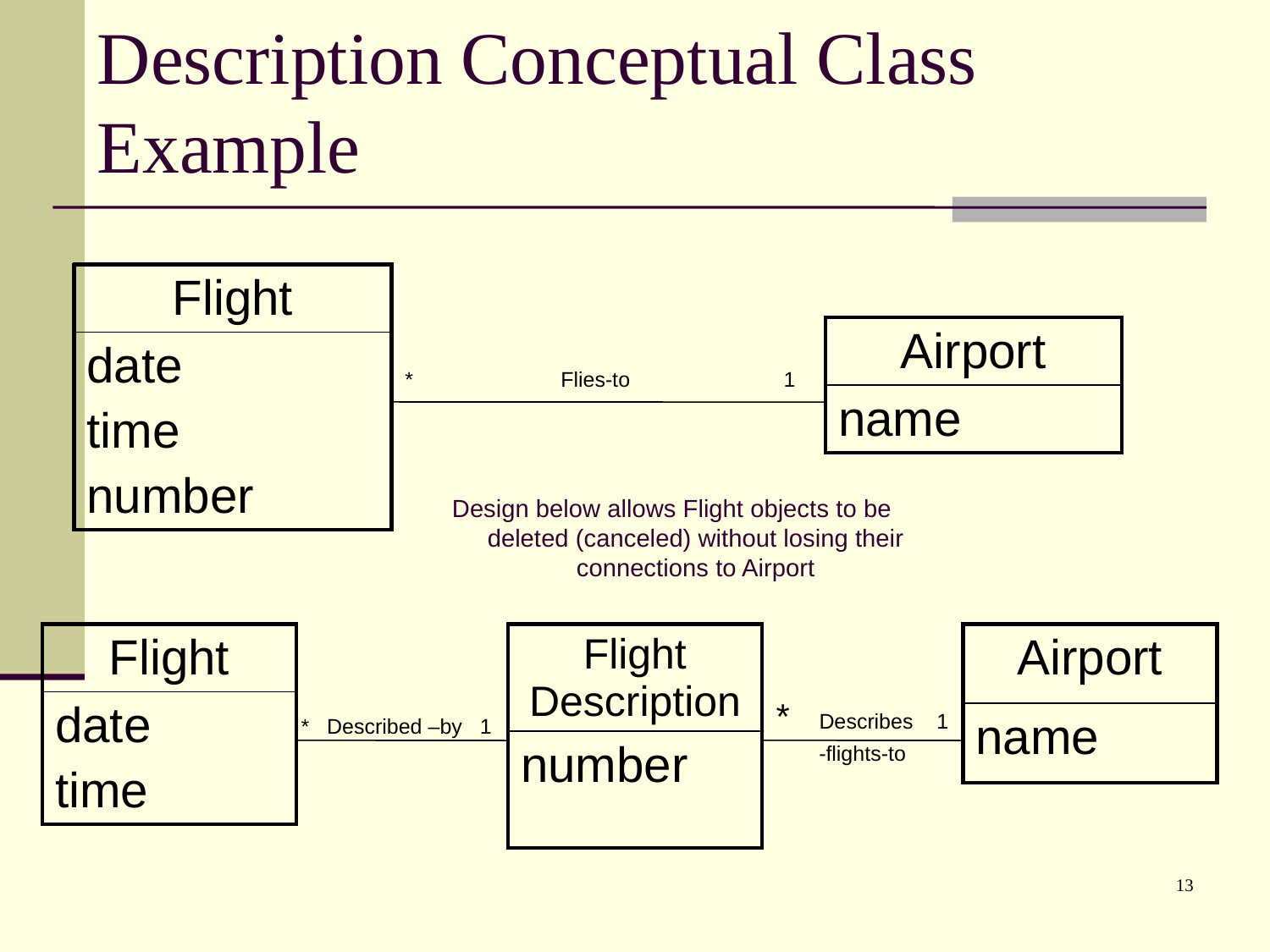

# Description Conceptual Class Example
| Flight |
| --- |
| date time number |
| Airport |
| --- |
| name |
 *                         Flies-to                          1

Design below allows Flight objects to be deleted (canceled) without losing their connections to Airport
| Flight |
| --- |
| date time |
| Flight Description |
| --- |
| number |
| Airport |
| --- |
| name |

*   Described –by   1
*   Describes    1
-flights-to

13